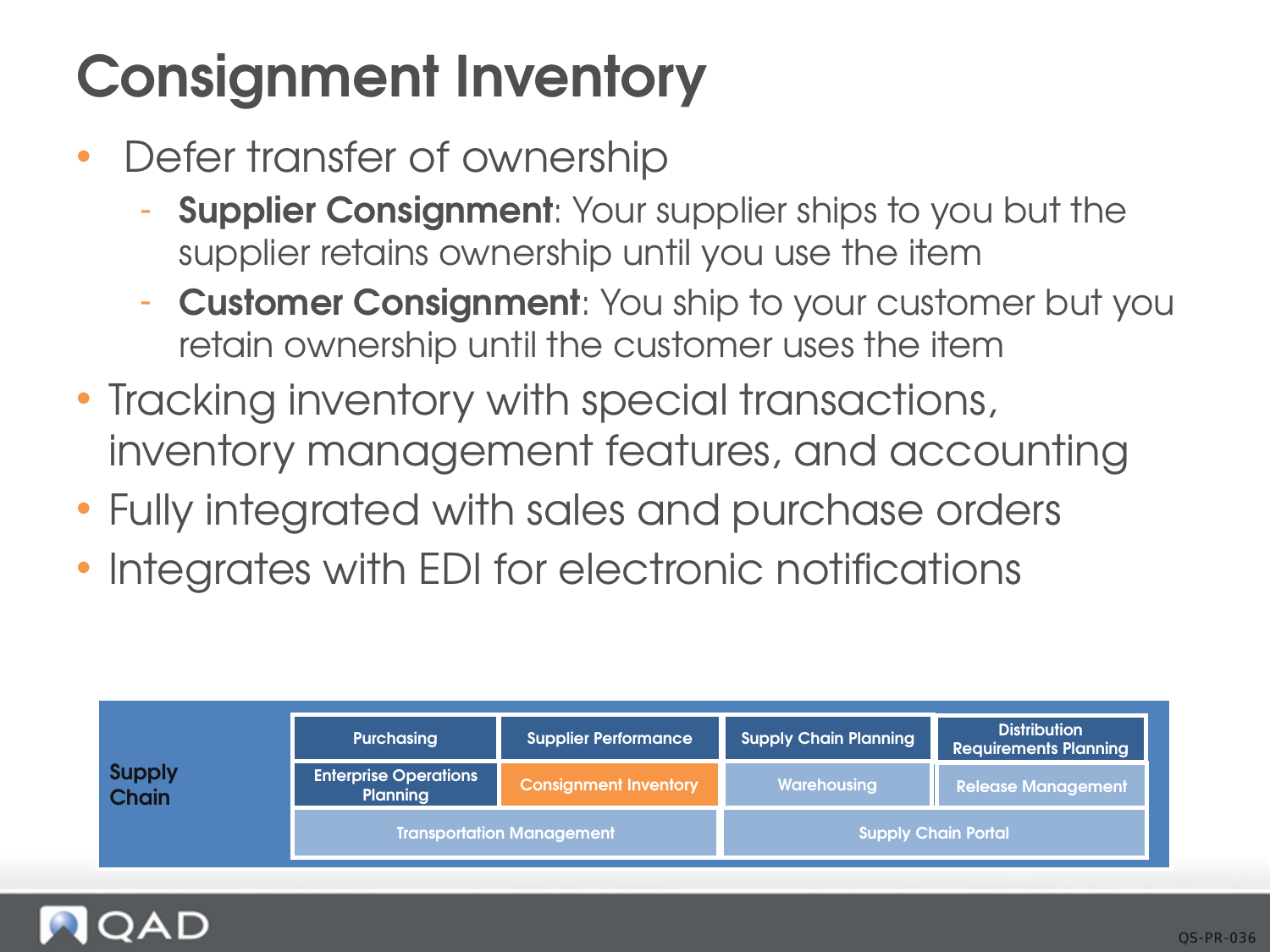

# Consignment Inventory
Defer transfer of ownership
Supplier Consignment: Your supplier ships to you but the supplier retains ownership until you use the item
Customer Consignment: You ship to your customer but you retain ownership until the customer uses the item
Tracking inventory with special transactions, inventory management features, and accounting
Fully integrated with sales and purchase orders
Integrates with EDI for electronic notifications

Supply
Chain
Purchasing
Supplier Performance
Supply Chain Planning
Distribution Requirements Planning
Enterprise Operations Planning
Consignment Inventory
Warehousing
Release Management
Supply Chain Portal
Transportation Management
Configurator
Pricing
QS-PR-036